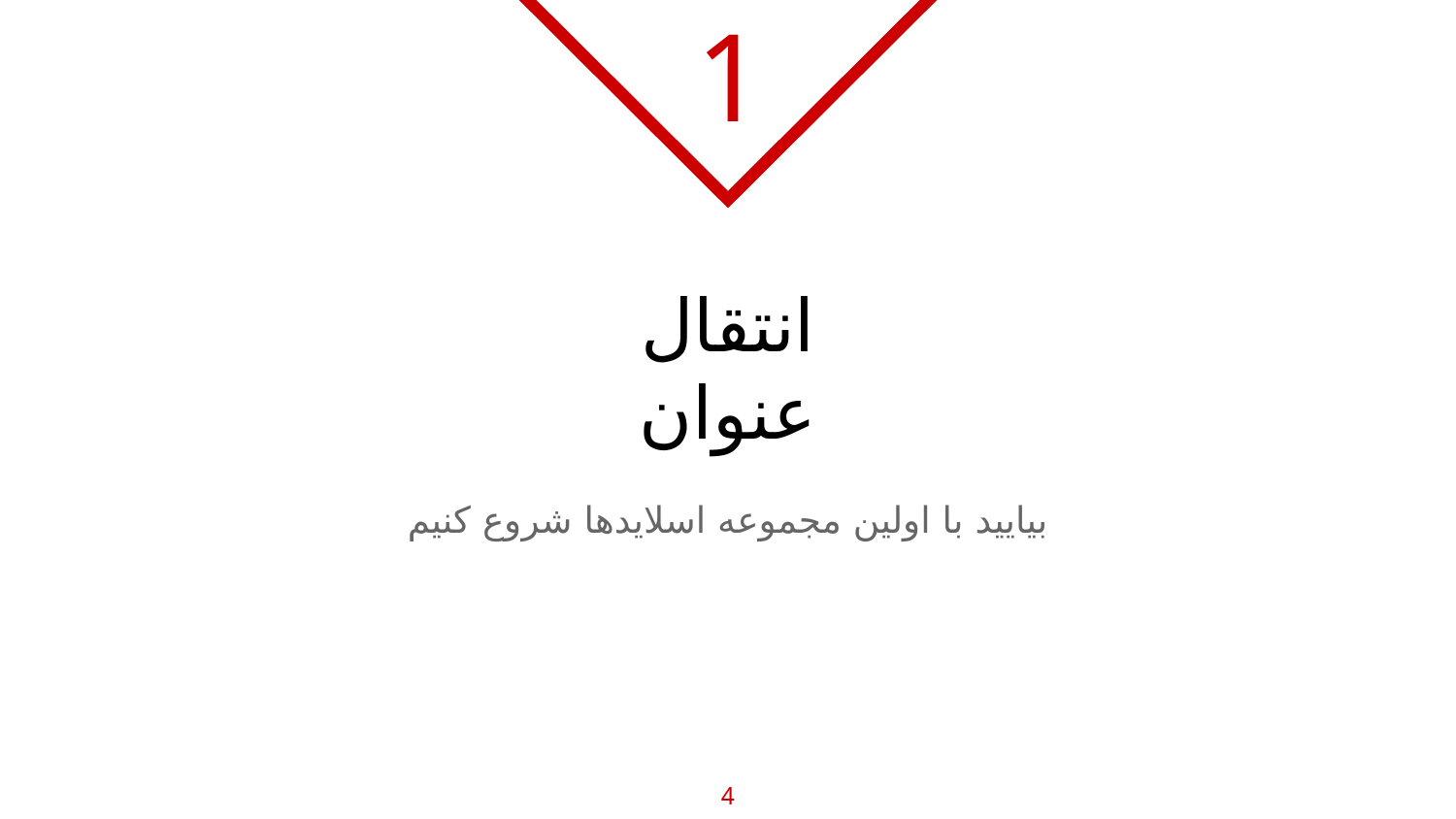

1
# انتقال عنوان
بیایید با اولین مجموعه اسلایدها شروع کنیم
4